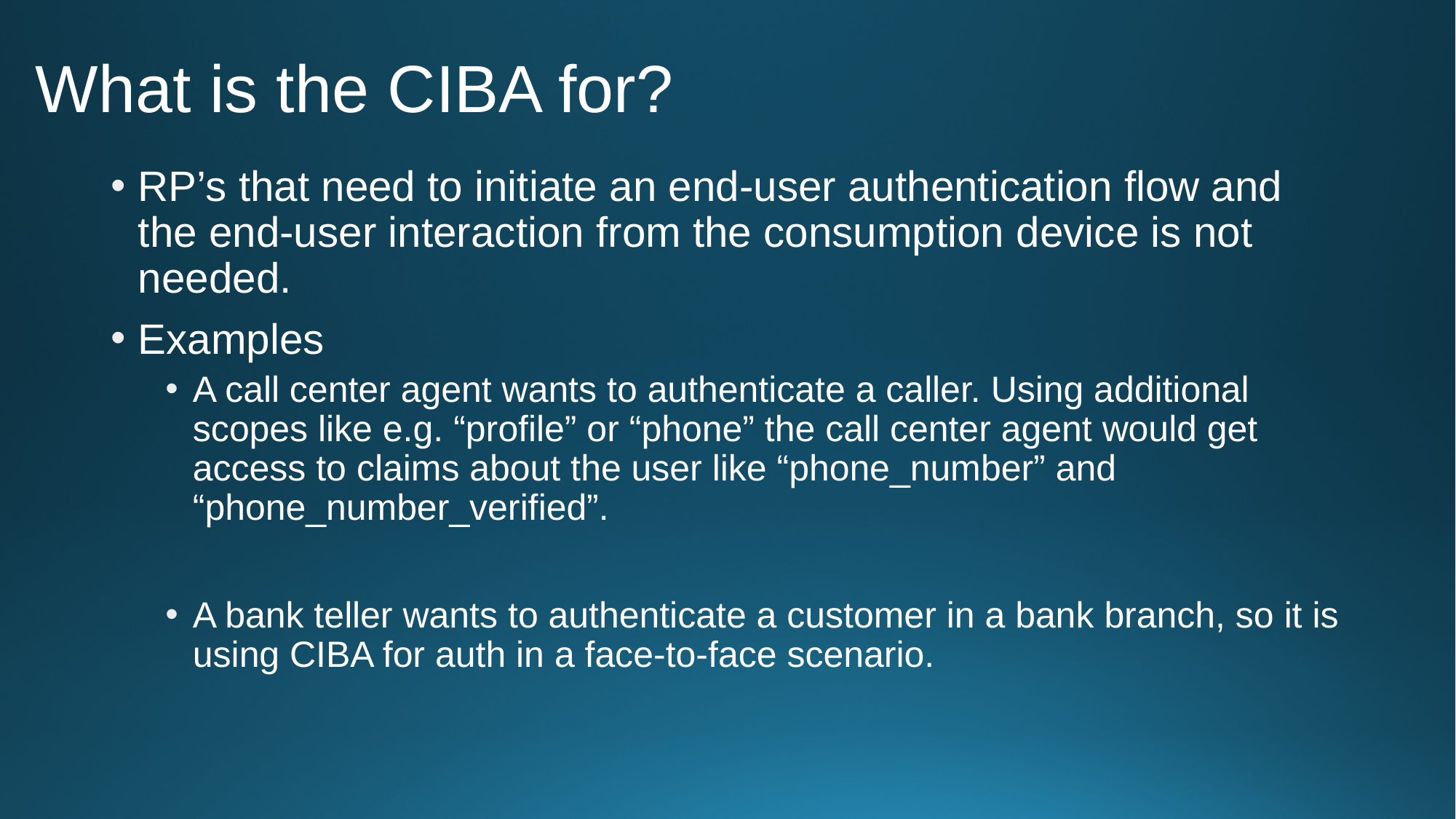

# What is the CIBA for?
RP’s that need to initiate an end-user authentication flow and the end-user interaction from the consumption device is not needed.
Examples
A call center agent wants to authenticate a caller. Using additional scopes like e.g. “profile” or “phone” the call center agent would get access to claims about the user like “phone_number” and “phone_number_verified”.

A bank teller wants to authenticate a customer in a bank branch, so it is using CIBA for auth in a face-to-face scenario.